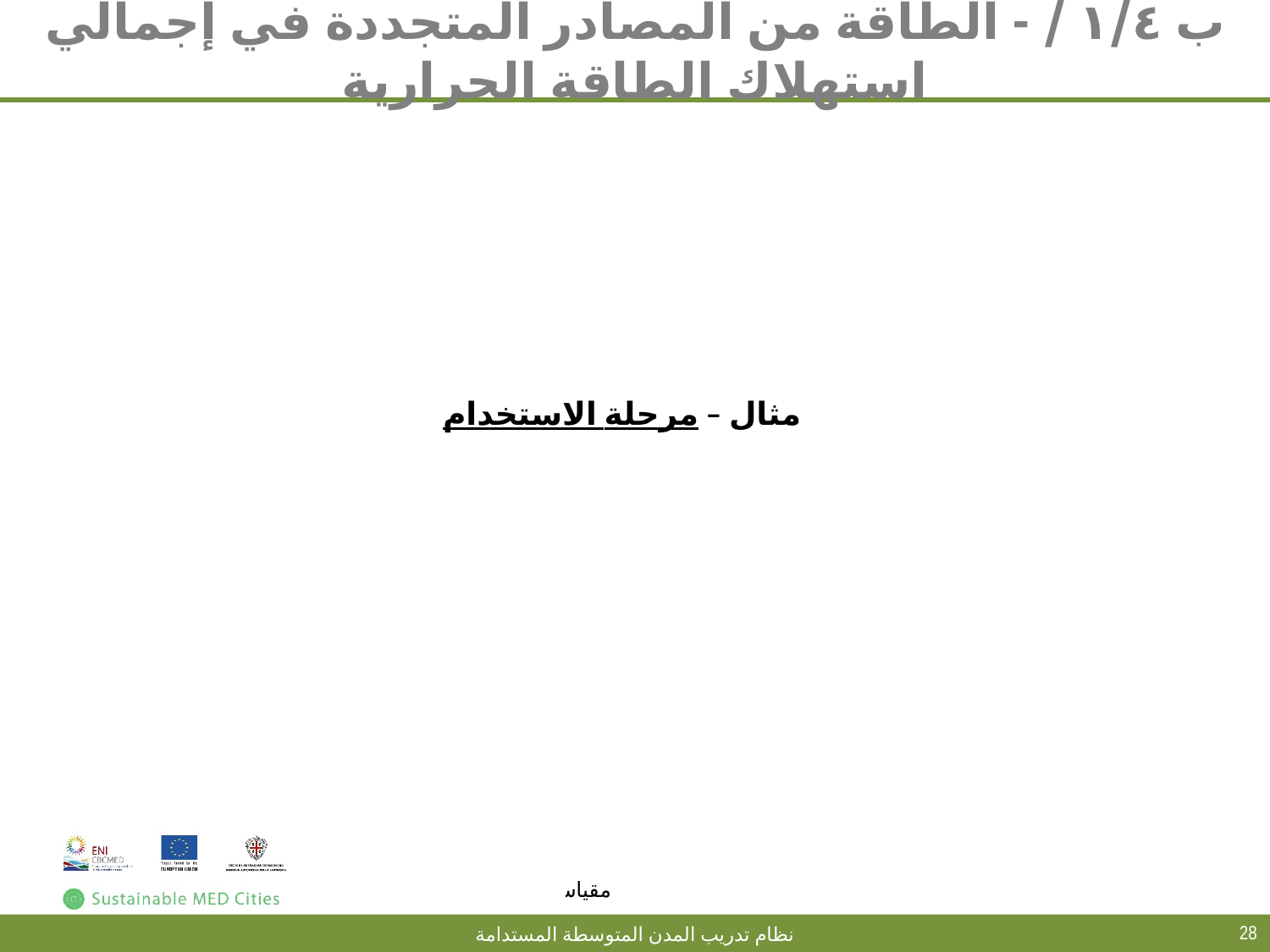

# ب ١/٤ / - الطاقة من المصادر المتجددة في إجمالي استهلاك الطاقة الحرارية

مثال – مرحلة الاستخدام

28